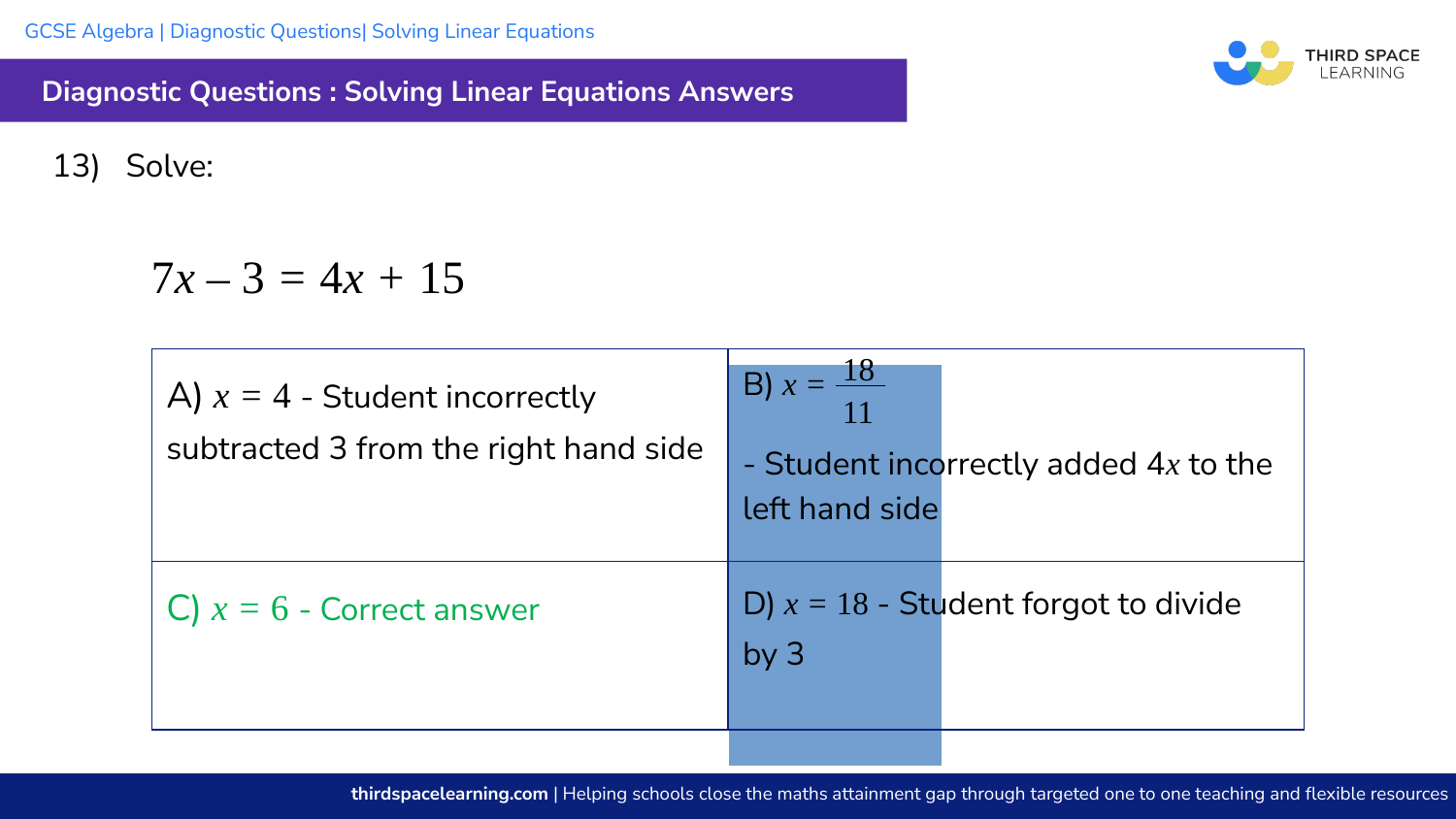

Diagnostic Questions : Solving Linear Equations Answers
| 13) Solve: 7x – 3 = 4x + 15 |  |  |  |  |
| --- | --- | --- | --- | --- |
|  |  |  |  |  |
18
| A) x = 4 - Student incorrectly subtracted 3 from the right hand side | B) x = - Student incorrectly added 4x to the left hand side |
| --- | --- |
| C) x = 6 - Correct answer | D) x = 18 - Student forgot to divide by 3 |
11